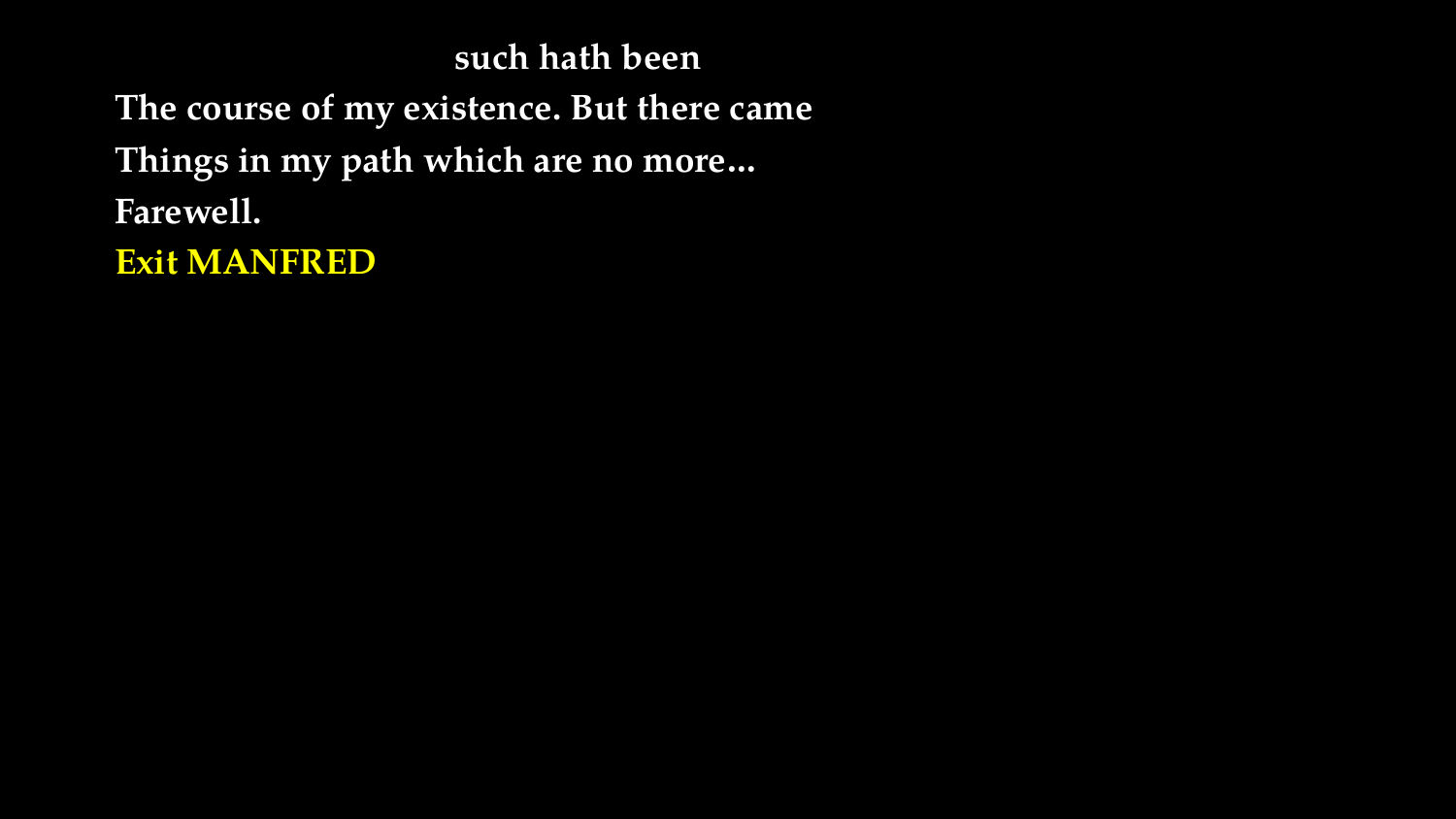

# such hath been The course of my existence. But there came Things in my path which are no more… Farewell. Exit MANFRED